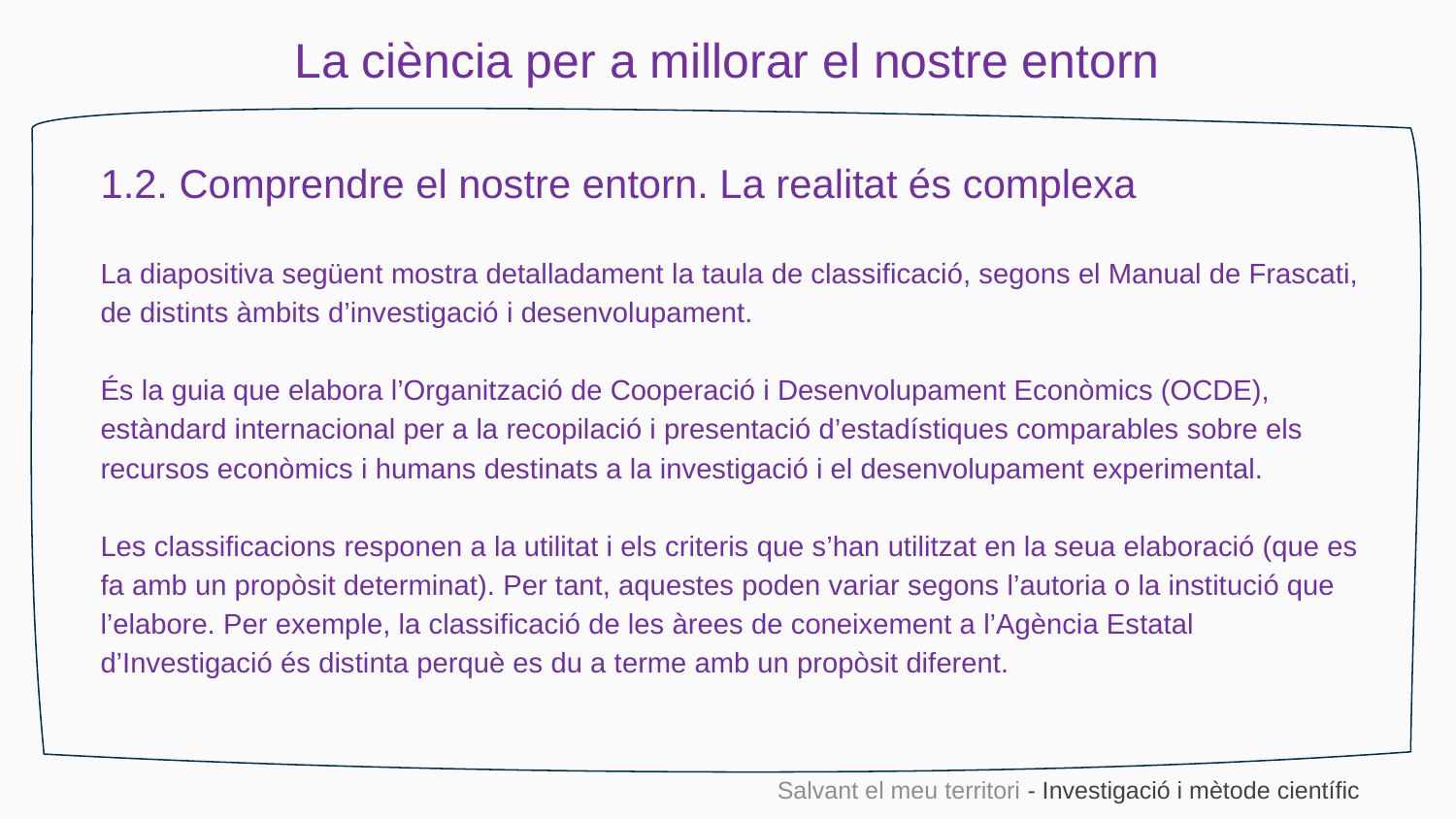

La ciència per a millorar el nostre entorn

1.2. Comprendre el nostre entorn. La realitat és complexa

La diapositiva següent mostra detalladament la taula de classificació, segons el Manual de Frascati, de distints àmbits d’investigació i desenvolupament.

És la guia que elabora l’Organització de Cooperació i Desenvolupament Econòmics (OCDE), estàndard internacional per a la recopilació i presentació d’estadístiques comparables sobre els recursos econòmics i humans destinats a la investigació i el desenvolupament experimental.

Les classificacions responen a la utilitat i els criteris que s’han utilitzat en la seua elaboració (que es fa amb un propòsit determinat). Per tant, aquestes poden variar segons l’autoria o la institució que l’elabore. Per exemple, la classificació de les àrees de coneixement a l’Agència Estatal d’Investigació és distinta perquè es du a terme amb un propòsit diferent.

Salvant el meu territori - Investigació i mètode científic